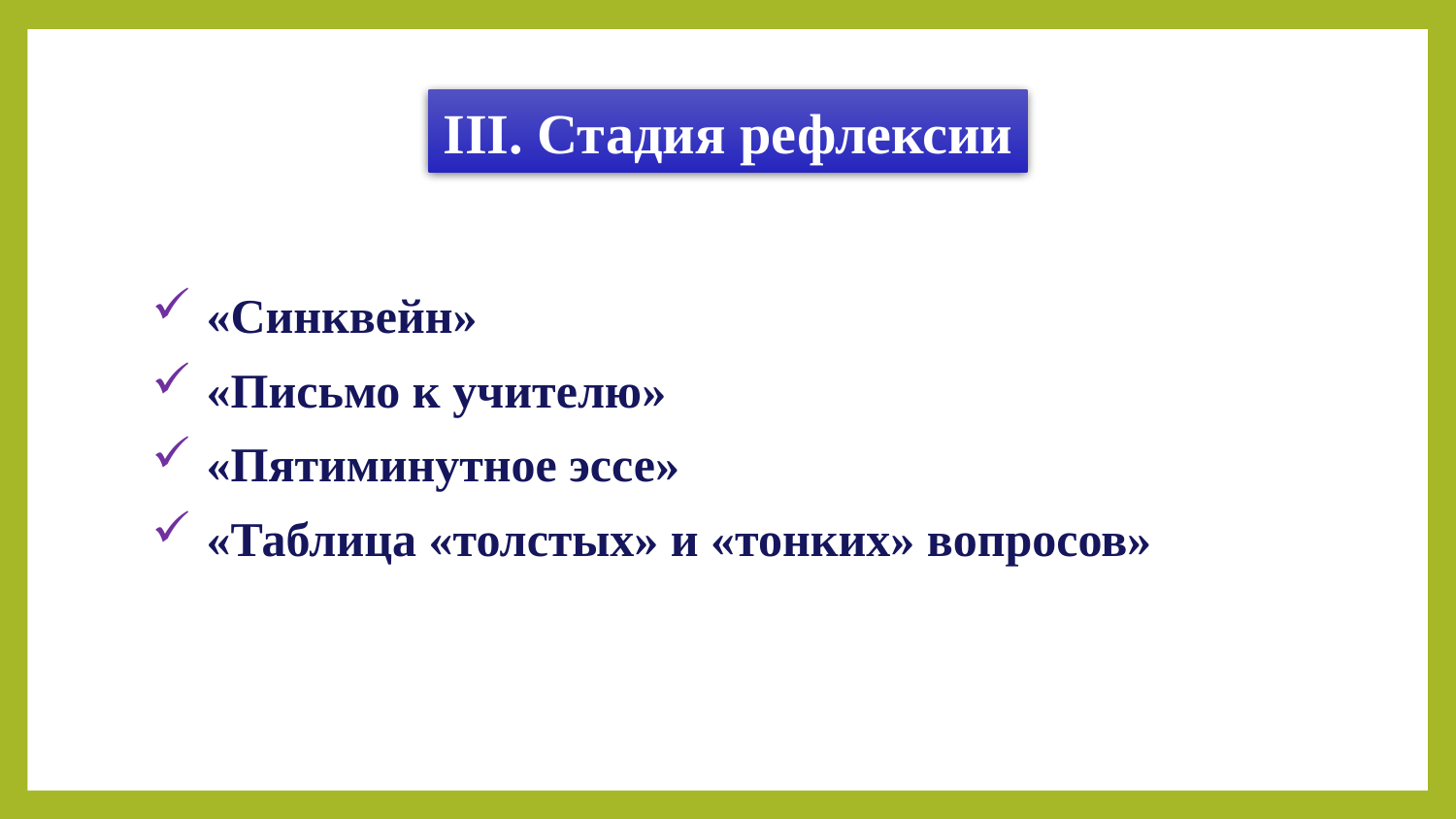

III. Стадия рефлексии

«Синквейн»
«Письмо к учителю»
«Пятиминутное эссе»
«Таблица «толстых» и «тонких» вопросов»